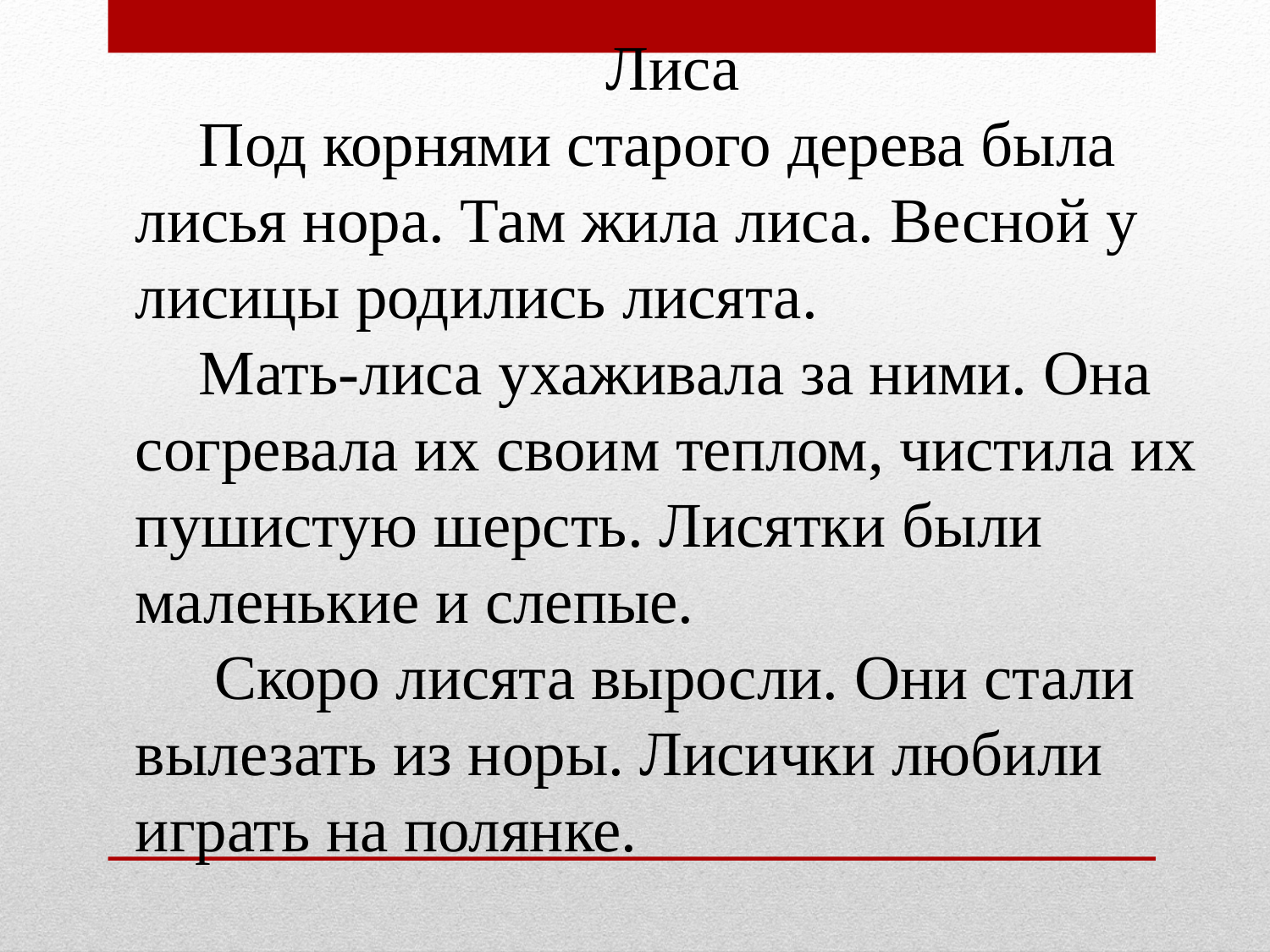

Лиса
    Под корнями старого дерева была лисья нора. Там жила лиса. Весной у лисицы родились лисята.
    Мать-лиса ухаживала за ними. Она согревала их своим теплом, чистила их пушистую шерсть. Лисятки были маленькие и слепые.
     Скоро лисята выросли. Они стали вылезать из норы. Лисички любили играть на полянке.